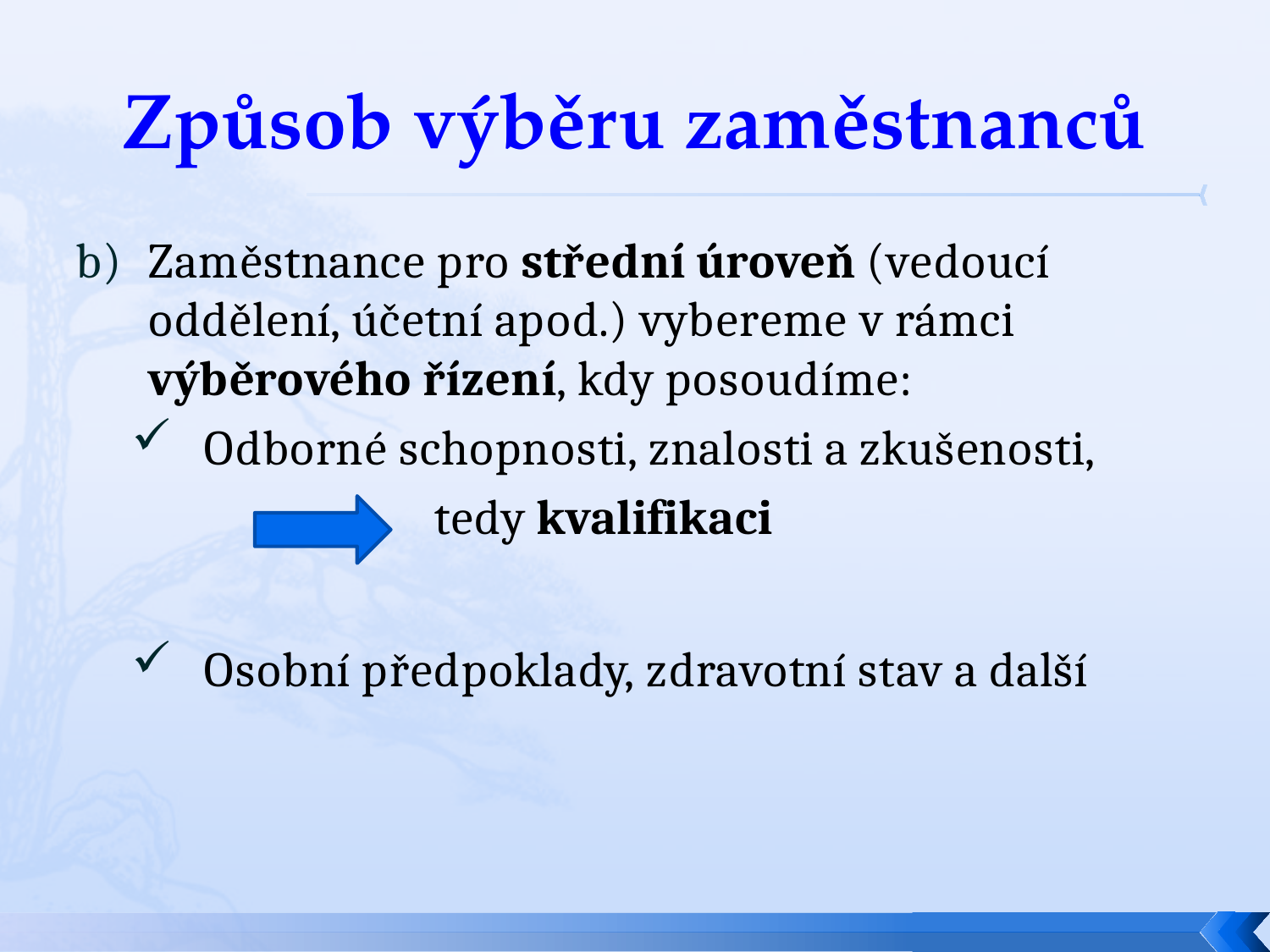

# Způsob výběru zaměstnanců
Zaměstnance pro střední úroveň (vedoucí oddělení, účetní apod.) vybereme v rámci výběrového řízení, kdy posoudíme:
Odborné schopnosti, znalosti a zkušenosti,
                            tedy kvalifikaci

Osobní předpoklady, zdravotní stav a další